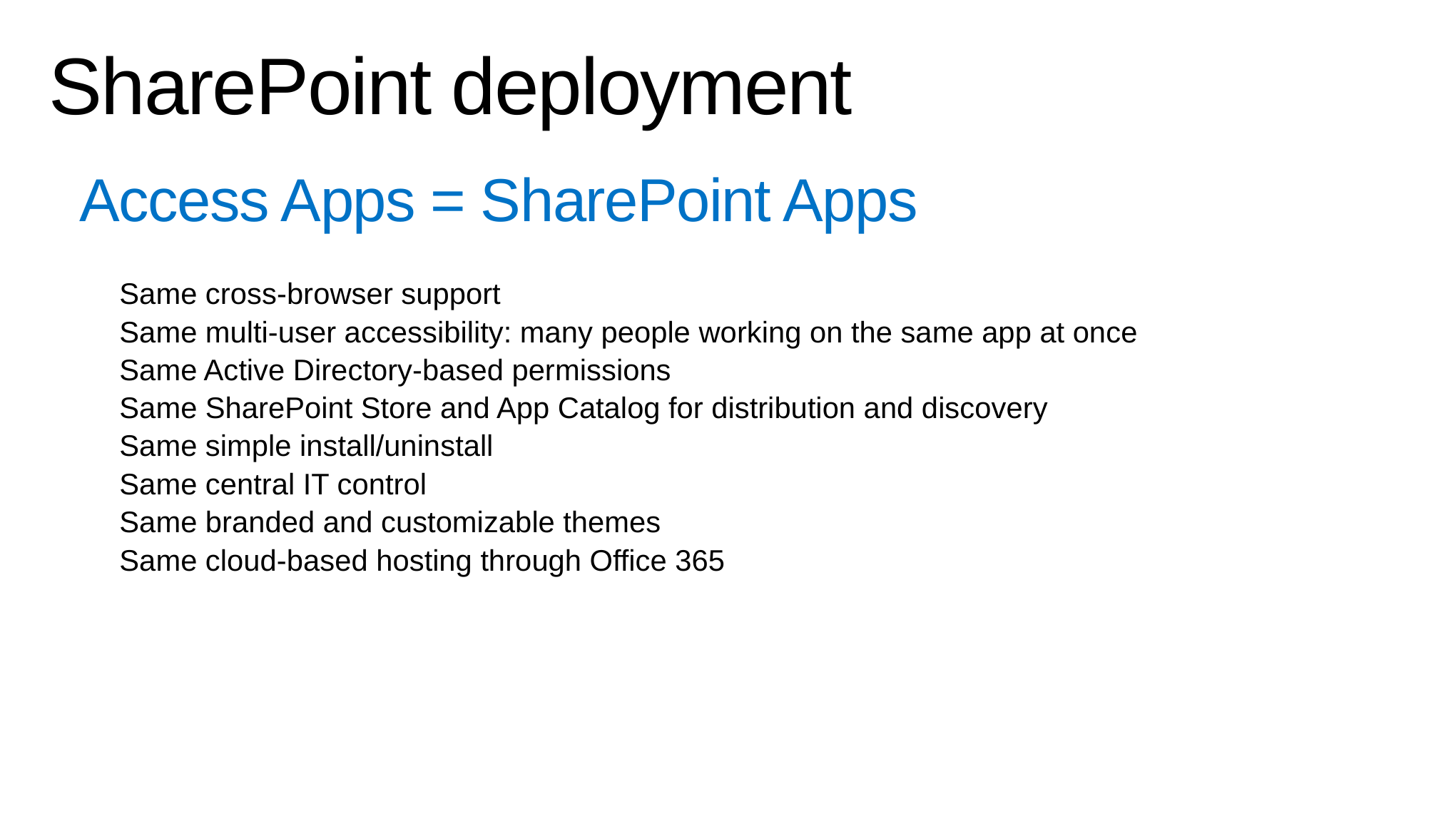

# SharePoint deployment
Access Apps = SharePoint Apps

Same cross-browser support
Same multi-user accessibility: many people working on the same app at once
Same Active Directory-based permissions
Same SharePoint Store and App Catalog for distribution and discovery
Same simple install/uninstall
Same central IT control
Same branded and customizable themes
Same cloud-based hosting through Office 365